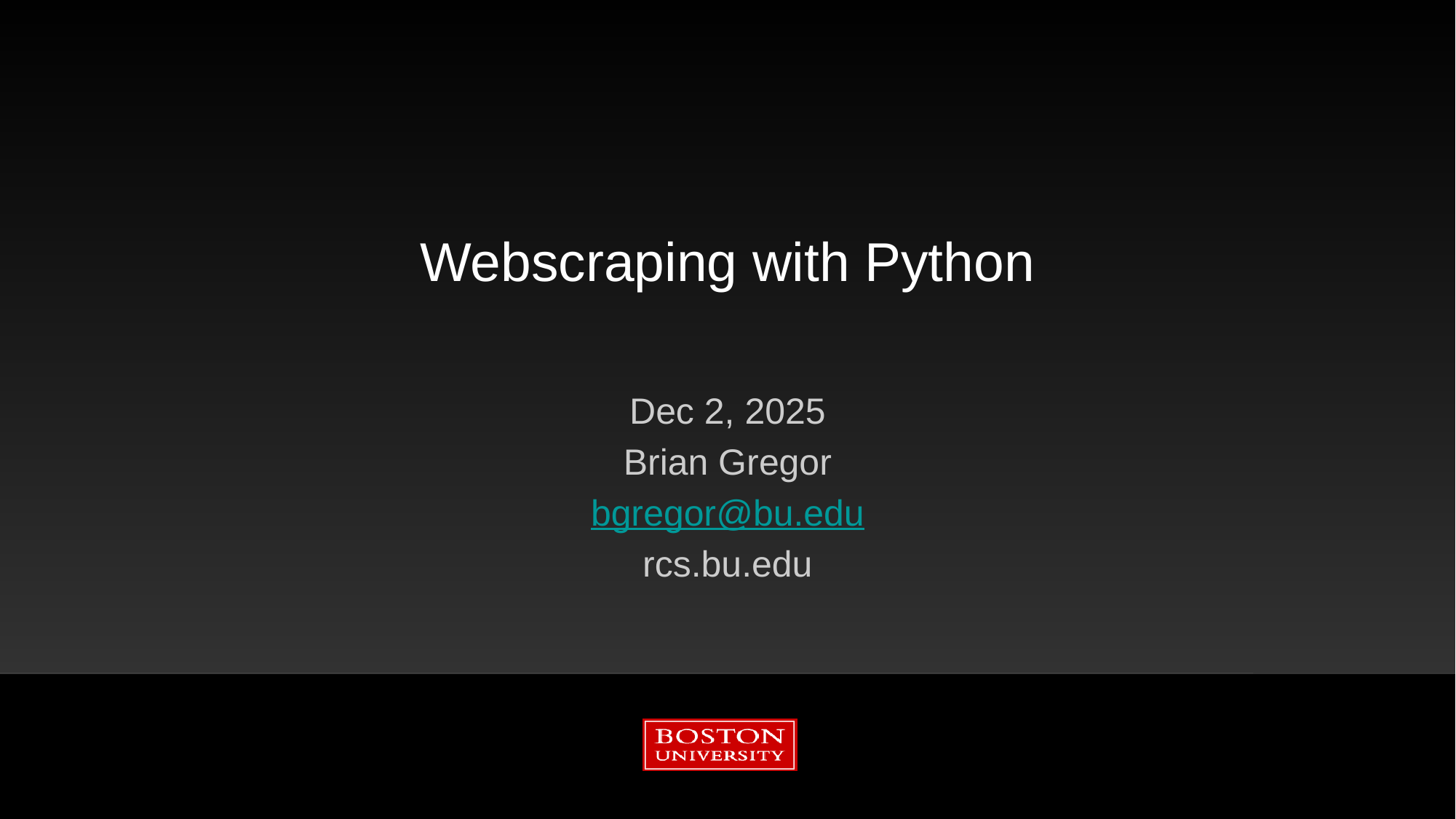

# Webscraping with Python
Dec 2, 2025
Brian Gregor
bgregor@bu.edu
rcs.bu.edu